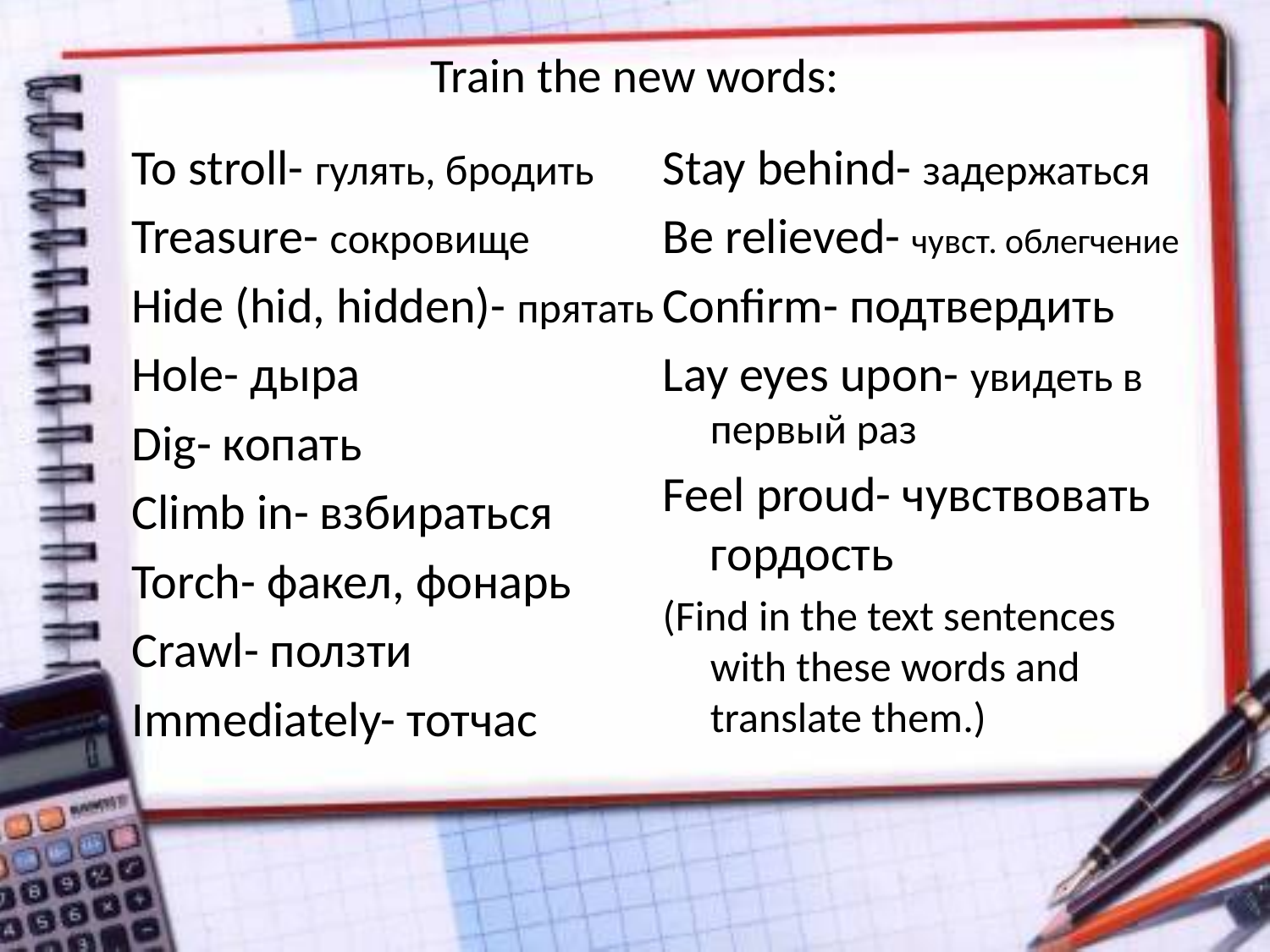

# Train the new words:
To stroll- гулять, бродить
Treasure- сокровище
Hide (hid, hidden)- прятать
Hole- дыра
Dig- копать
Climb in- взбираться
Torch- факел, фонарь
Crawl- ползти
Immediately- тотчас
Stay behind- задержаться
Be relieved- чувст. облегчение
Confirm- подтвердить
Lay eyes upon- увидеть в первый раз
Feel proud- чувствовать гордость
(Find in the text sentences with these words and translate them.)